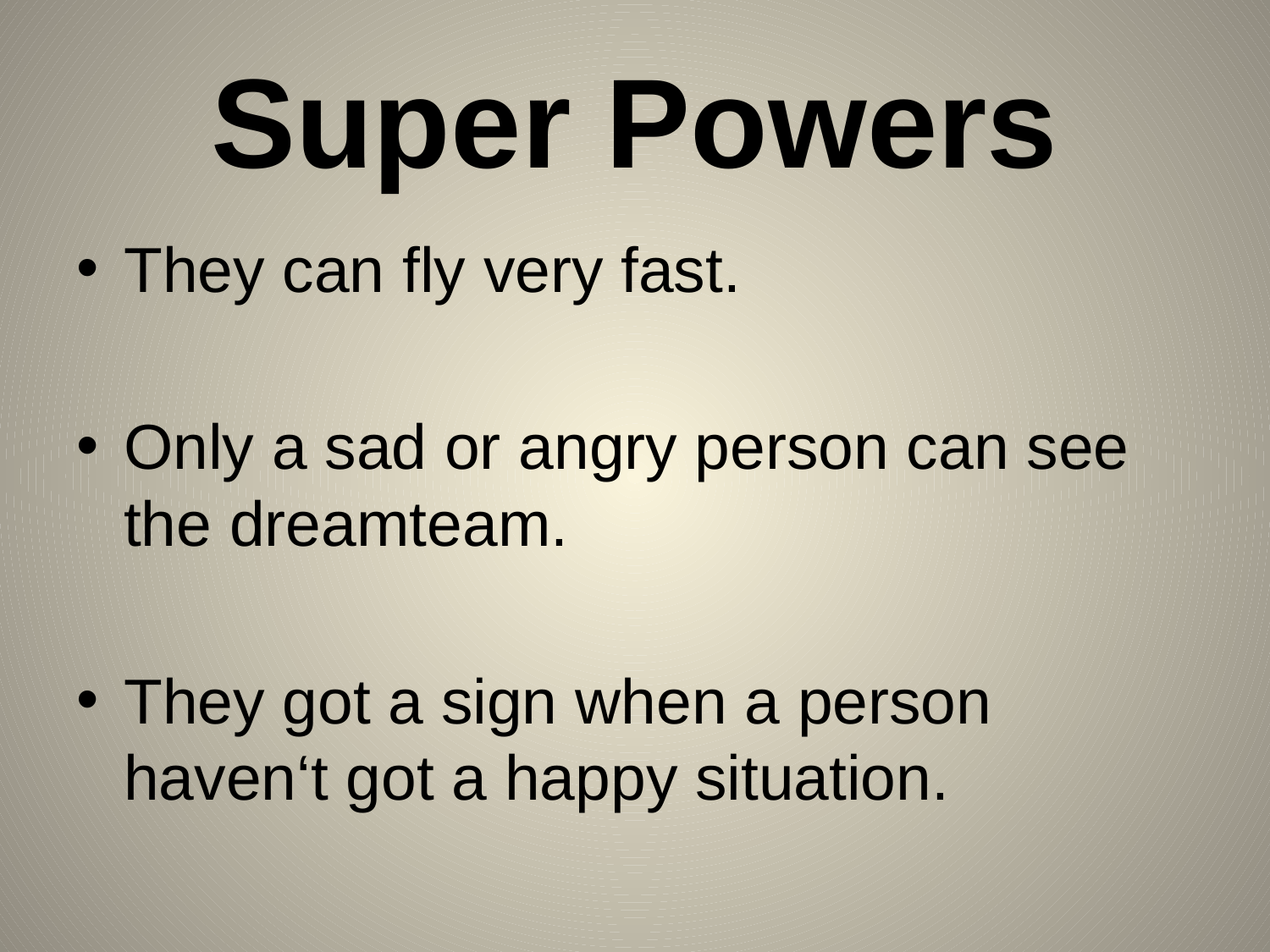

# Super Powers
They can fly very fast.

Only a sad or angry person can see the dreamteam.

They got a sign when a person haven‘t got a happy situation.